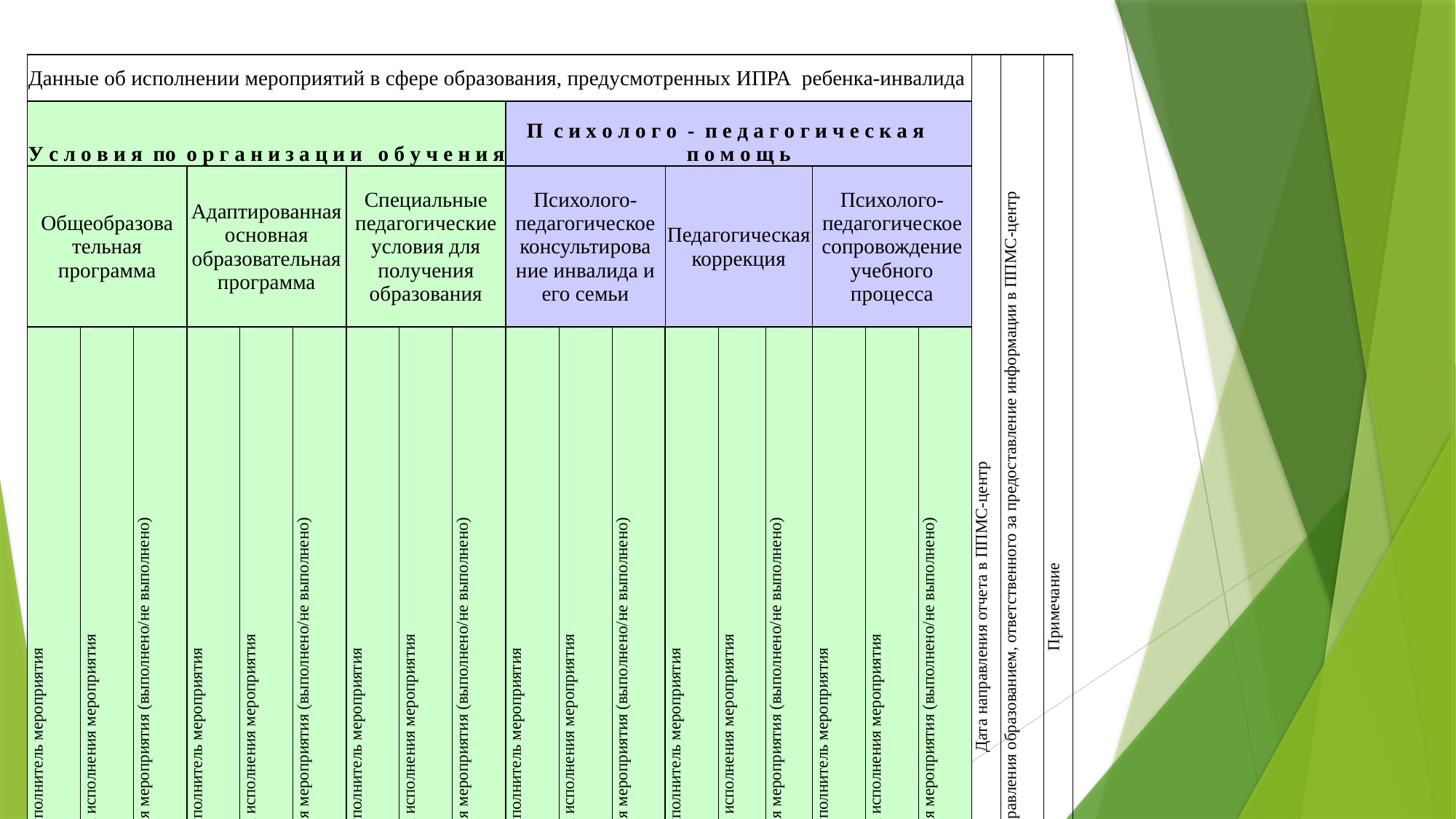

| Данные об исполнении мероприятий в сфере образования, предусмотренных ИПРА ребенка-инвалида |  |  |  |  |  |  |  |  |  |  |  |  |  |  |  |  |  | Дата направления отчета в ППМС-центр | ФИО специалиста органа управления образованием, ответственного за предоставление информации в ППМС-центр | Примечание |
| --- | --- | --- | --- | --- | --- | --- | --- | --- | --- | --- | --- | --- | --- | --- | --- | --- | --- | --- | --- | --- |
| У с л о в и я по о р г а н и з а ц и и о б у ч е н и я |  |  |  |  |  |  |  |  | П с и х о л о г о - п е д а г о г и ч е с к а я п о м о щ ь |  |  |  |  |  |  |  |  |  |  |  |
| Общеобразова тельная программа |  |  | Адаптированная основная образовательная программа |  |  | Специальные педагогические условия для получения образования |  |  | Психолого-педагогическое консультирова ние инвалида и его семьи |  |  | Педагогическая коррекция |  |  | Психолого-педагогическое сопровождение учебного процесса |  |  |  |  |  |
| Исполнитель мероприятия | Дата исполнения мероприятия | Результат выполнения мероприятия (выполнено/не выполнено) | Исполнитель мероприятия | Дата исполнения мероприятия | Результат выполнения мероприятия (выполнено/не выполнено) | Исполнитель мероприятия | Дата исполнения мероприятия | Результат выполнения мероприятия (выполнено/не выполнено) | Исполнитель мероприятия | Дата исполнения мероприятия | Результат выполнения мероприятия (выполнено/не выполнено) | Исполнитель мероприятия | Дата исполнения мероприятия | Результат выполнения мероприятия (выполнено/не выполнено) | Исполнитель мероприятия | Дата исполнения мероприятия | Результат выполнения мероприятия (выполнено/не выполнено) |  |  |  |
| 24 |  |  |  |  |  |  |  |  | 25 |  |  |  |  |  |  |  |  | 26 | 27 | 28 |